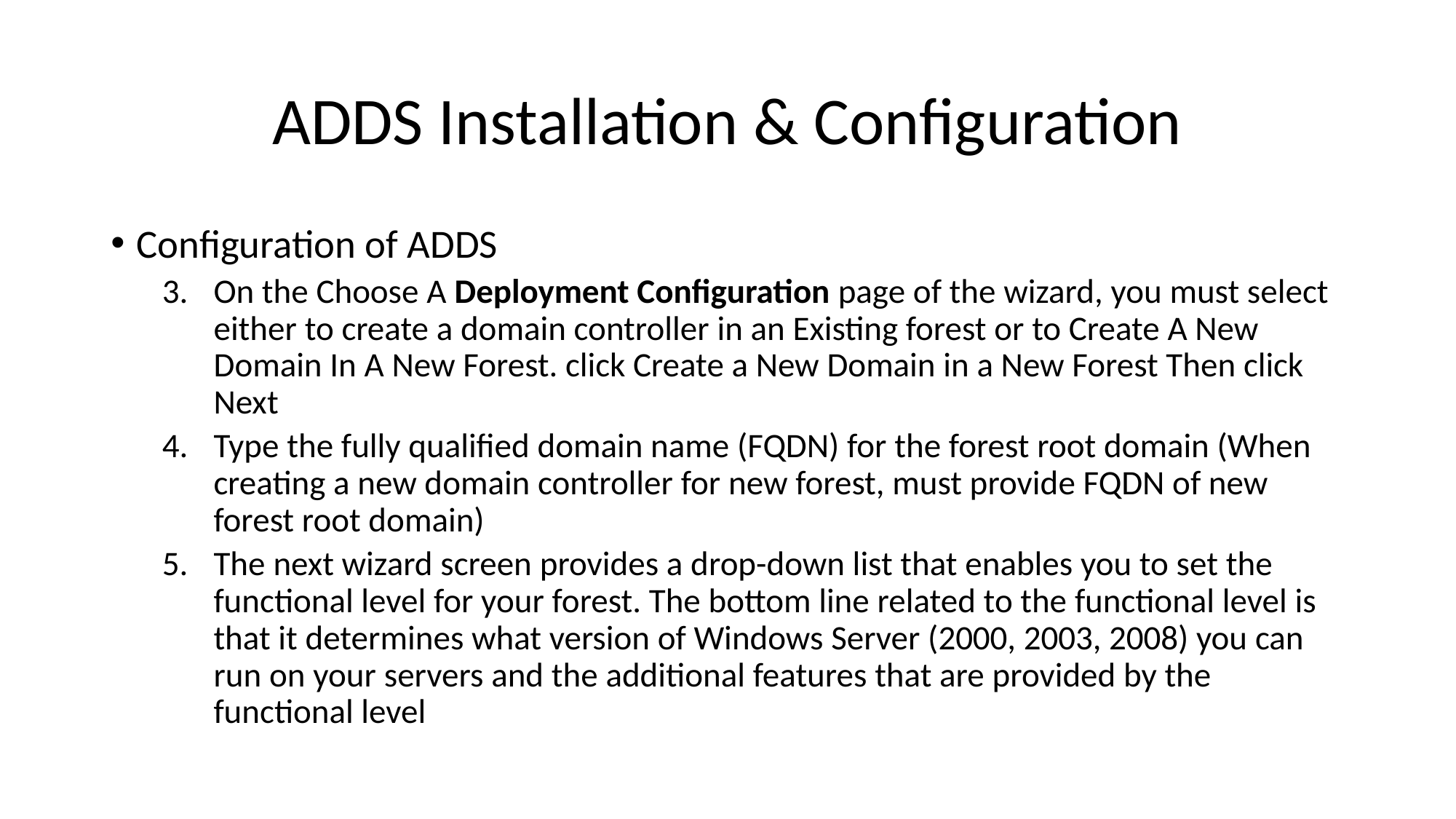

# ADDS Installation & Configuration
Configuration of ADDS
On the Choose A Deployment Configuration page of the wizard, you must select either to create a domain controller in an Existing forest or to Create A New Domain In A New Forest. click Create a New Domain in a New Forest Then click Next
Type the fully qualified domain name (FQDN) for the forest root domain (When creating a new domain controller for new forest, must provide FQDN of new forest root domain)
The next wizard screen provides a drop-down list that enables you to set the functional level for your forest. The bottom line related to the functional level is that it determines what version of Windows Server (2000, 2003, 2008) you can run on your servers and the additional features that are provided by the functional level